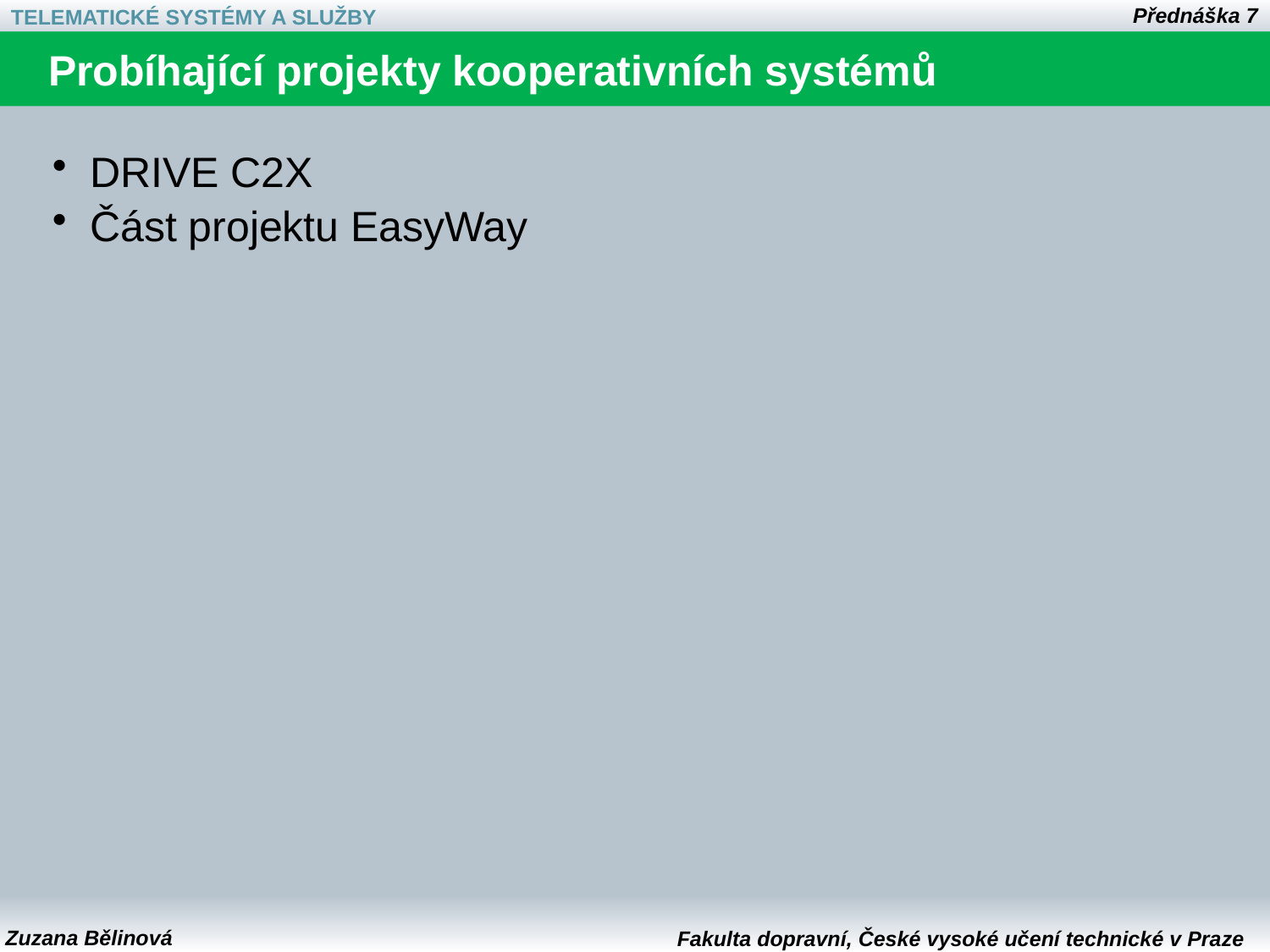

# Probíhající projekty kooperativních systémů
DRIVE C2X
Část projektu EasyWay